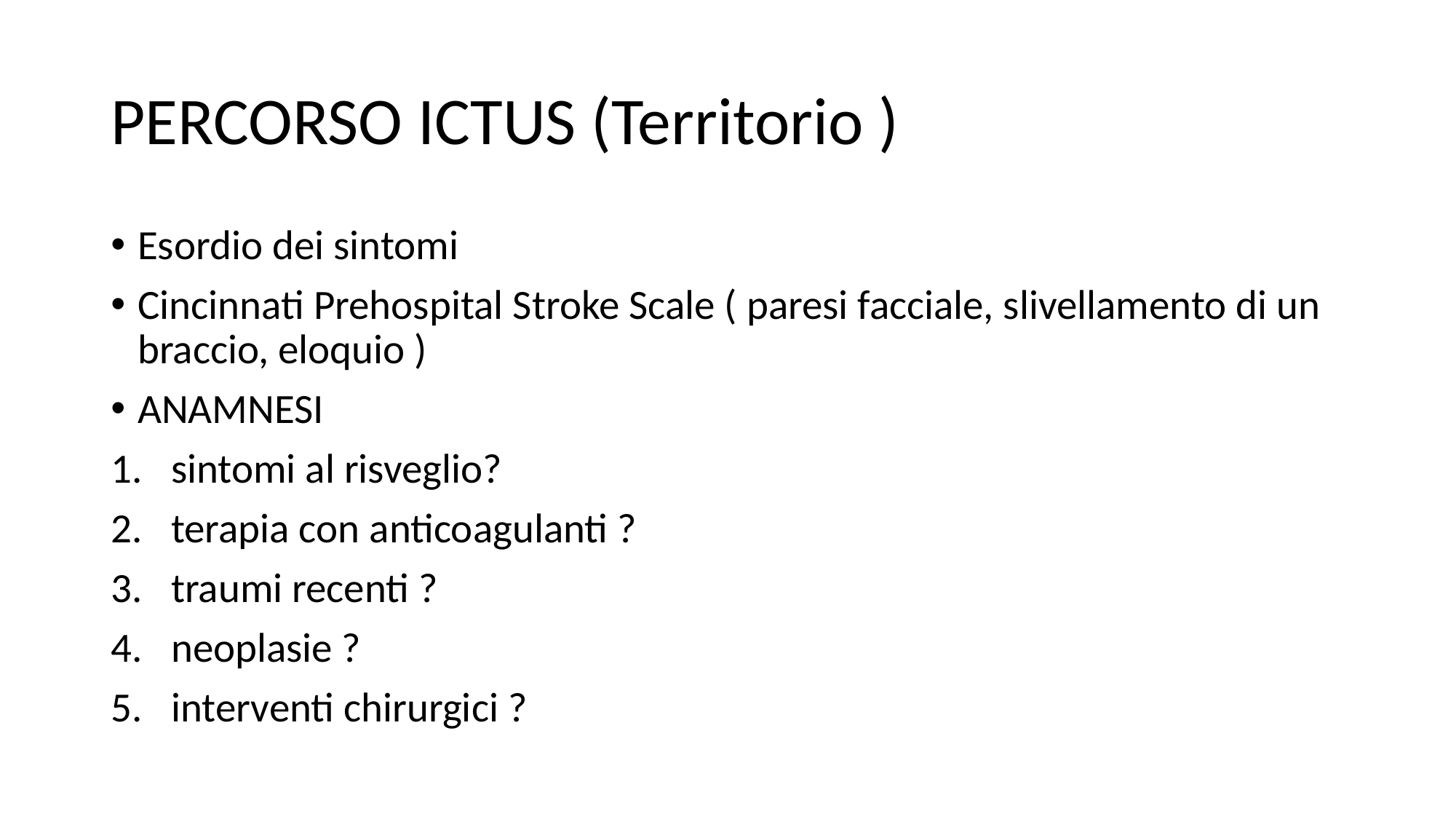

# PERCORSO ICTUS (Territorio )
Esordio dei sintomi
Cincinnati Prehospital Stroke Scale ( paresi facciale, slivellamento di un braccio, eloquio )
ANAMNESI
sintomi al risveglio?
terapia con anticoagulanti ?
traumi recenti ?
neoplasie ?
interventi chirurgici ?